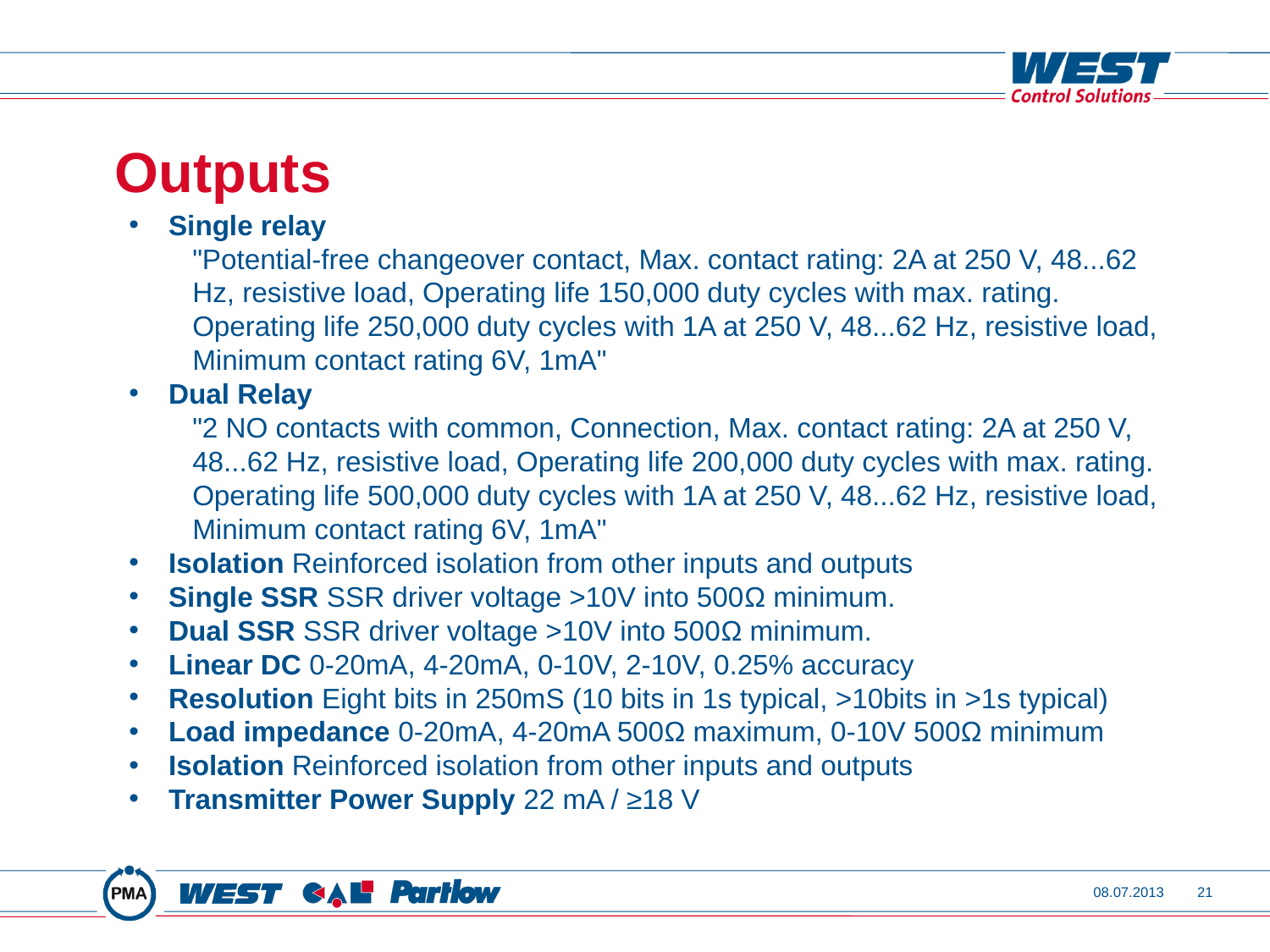

# Outputs
Single relay
"Potential-free changeover contact, Max. contact rating: 2A at 250 V, 48...62
Hz, resistive load, Operating life 150,000 duty cycles with max. rating.
Operating life 250,000 duty cycles with 1A at 250 V, 48...62 Hz, resistive load,
Minimum contact rating 6V, 1mA"
Dual Relay
"2 NO contacts with common, Connection, Max. contact rating: 2A at 250 V,
48...62 Hz, resistive load, Operating life 200,000 duty cycles with max. rating.
Operating life 500,000 duty cycles with 1A at 250 V, 48...62 Hz, resistive load,
Minimum contact rating 6V, 1mA"
Isolation Reinforced isolation from other inputs and outputs
Single SSR SSR driver voltage >10V into 500Ω minimum.
Dual SSR SSR driver voltage >10V into 500Ω minimum.
Linear DC 0-20mA, 4-20mA, 0-10V, 2-10V, 0.25% accuracy
Resolution Eight bits in 250mS (10 bits in 1s typical, >10bits in >1s typical)
Load impedance 0-20mA, 4-20mA 500Ω maximum, 0-10V 500Ω minimum
Isolation Reinforced isolation from other inputs and outputs
Transmitter Power Supply 22 mA / ≥18 V
08.07.2013
21